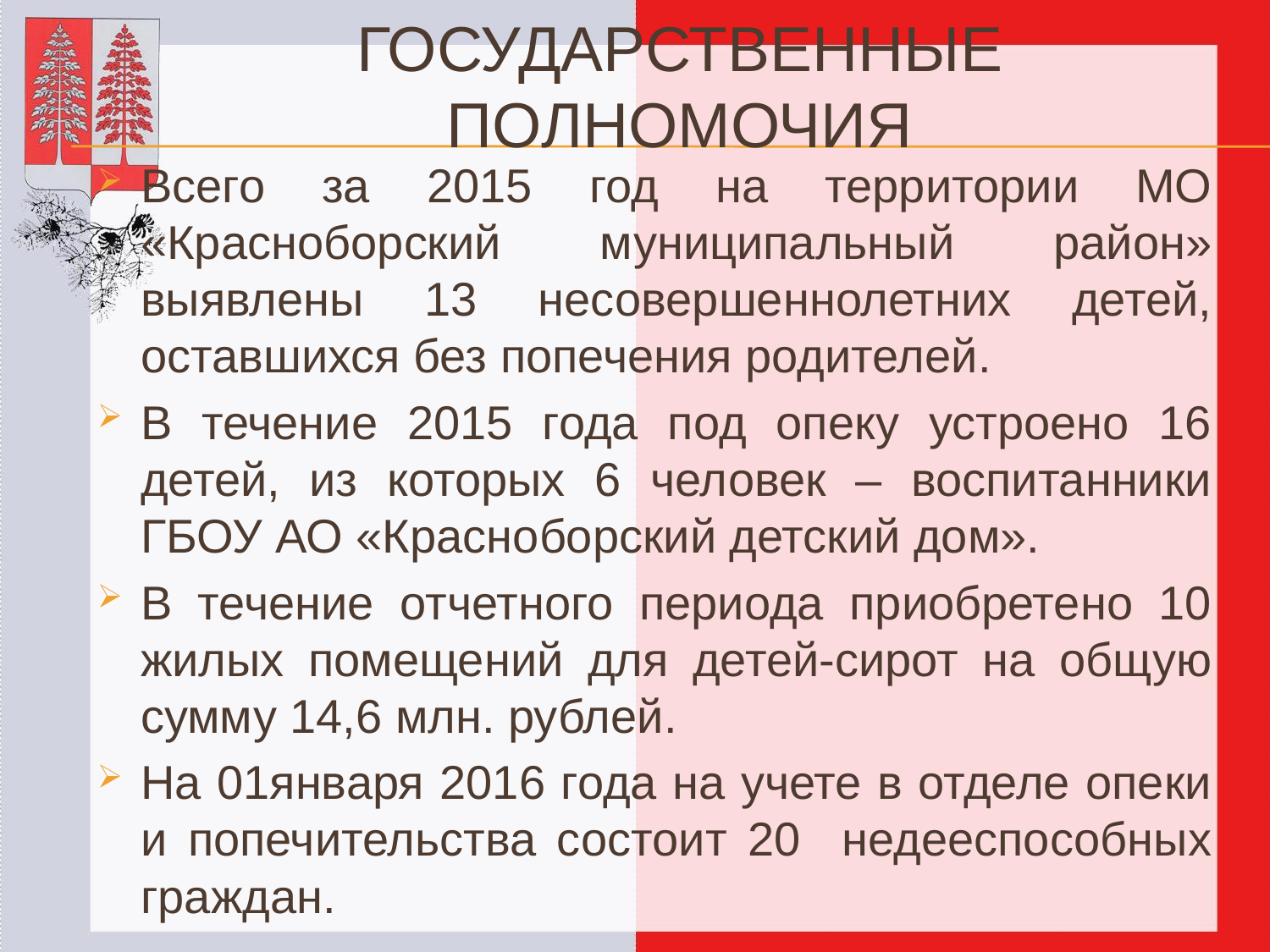

# ГОСУДАРСТВЕННЫЕ ПОЛНОМОЧИЯ
Всего за 2015 год на территории МО «Красноборский муниципальный район» выявлены 13 несовершеннолетних детей, оставшихся без попечения родителей.
В течение 2015 года под опеку устроено 16 детей, из которых 6 человек – воспитанники ГБОУ АО «Красноборский детский дом».
В течение отчетного периода приобретено 10 жилых помещений для детей-сирот на общую сумму 14,6 млн. рублей.
На 01января 2016 года на учете в отделе опеки и попечительства состоит 20  недееспособных граждан.